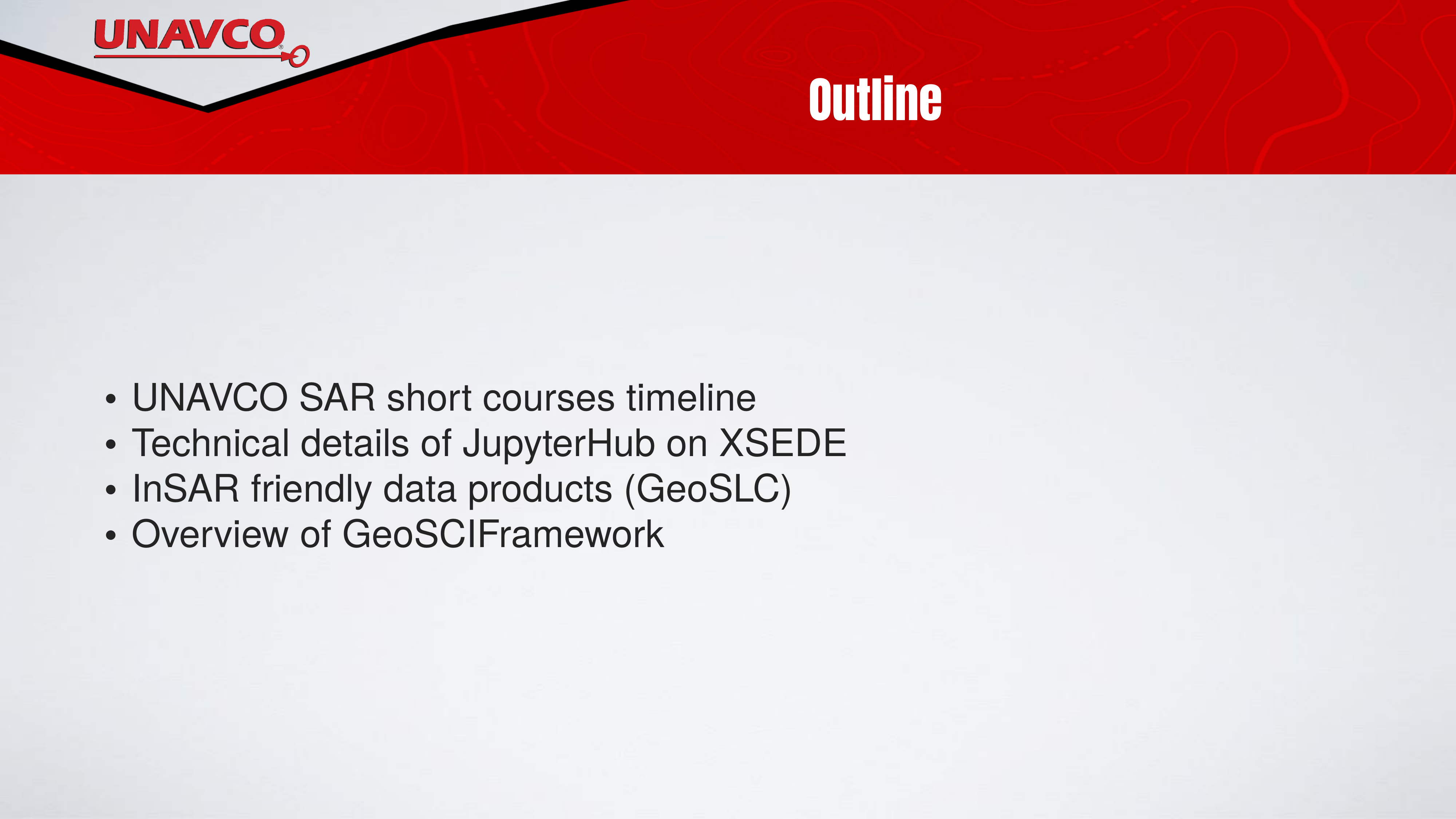

# Outline
UNAVCO SAR short courses timeline
Technical details of JupyterHub on XSEDE
InSAR friendly data products (GeoSLC)
Overview of GeoSCIFramework